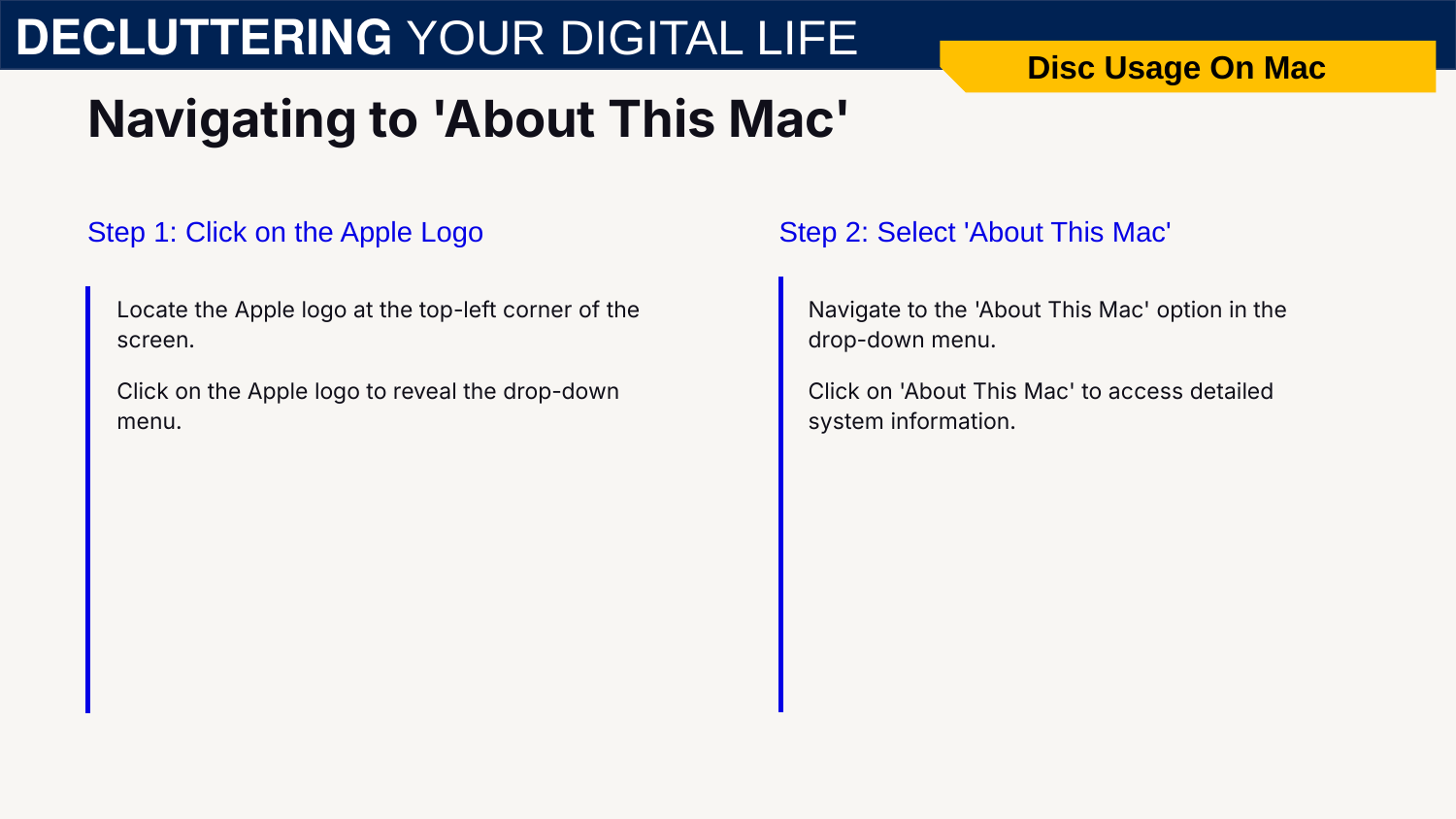

DECLUTTERING YOUR DIGITAL LIFE
Disc Usage On Mac

# Navigating to 'About This Mac'
Step 1: Click on the Apple Logo
Step 2: Select 'About This Mac'
Locate the Apple logo at the top-left corner of the screen.
Click on the Apple logo to reveal the drop-down menu.
Navigate to the 'About This Mac' option in the drop-down menu.
Click on 'About This Mac' to access detailed system information.